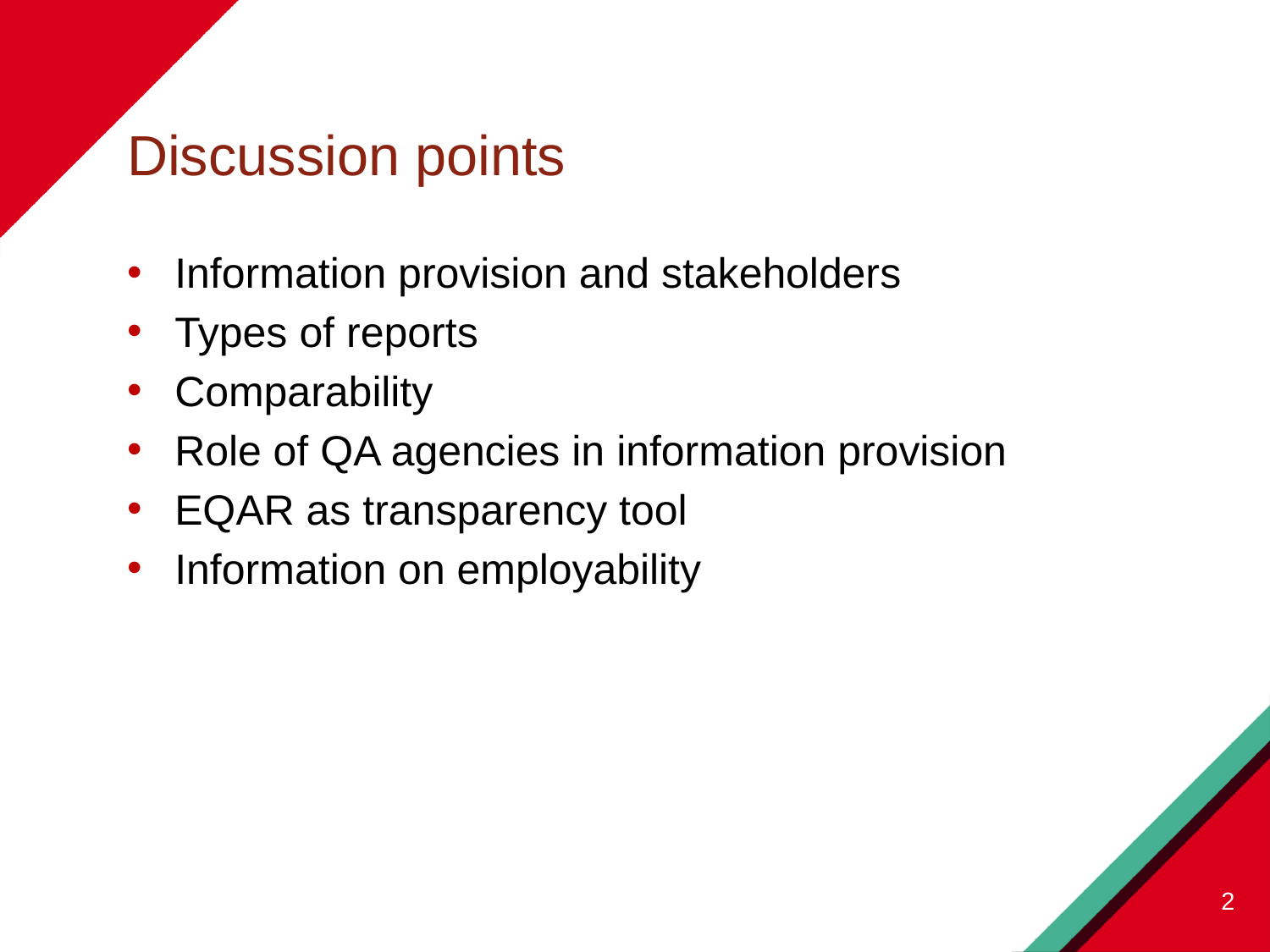

# Discussion points
Information provision and stakeholders
Types of reports
Comparability
Role of QA agencies in information provision
EQAR as transparency tool
Information on employability

2